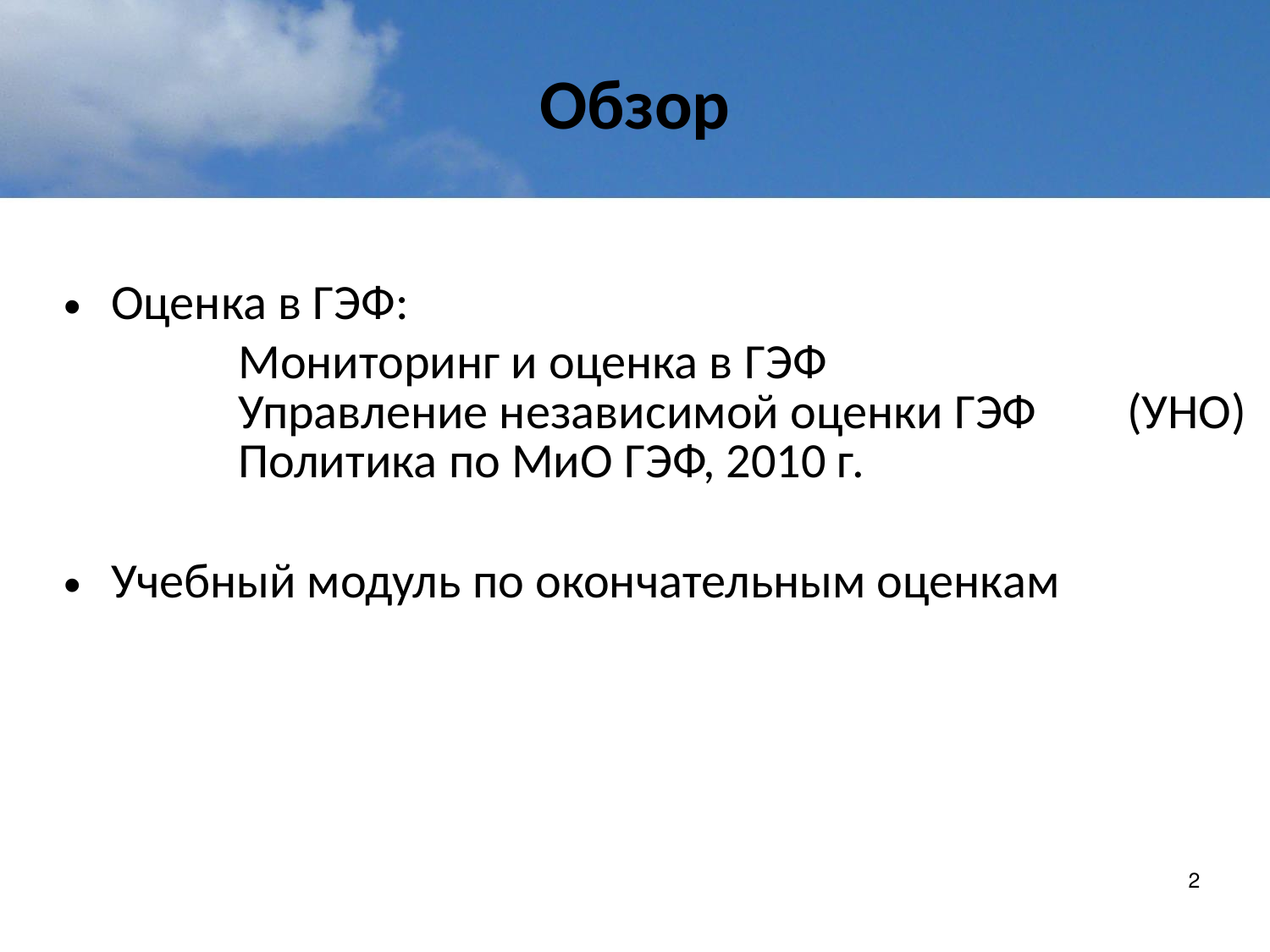

# Обзор

Оценка в ГЭФ:
		Мониторинг и оценка в ГЭФ
	Управление независимой оценки ГЭФ 	(УНО)
	Политика по МиО ГЭФ, 2010 г.

Учебный модуль по окончательным оценкам
2